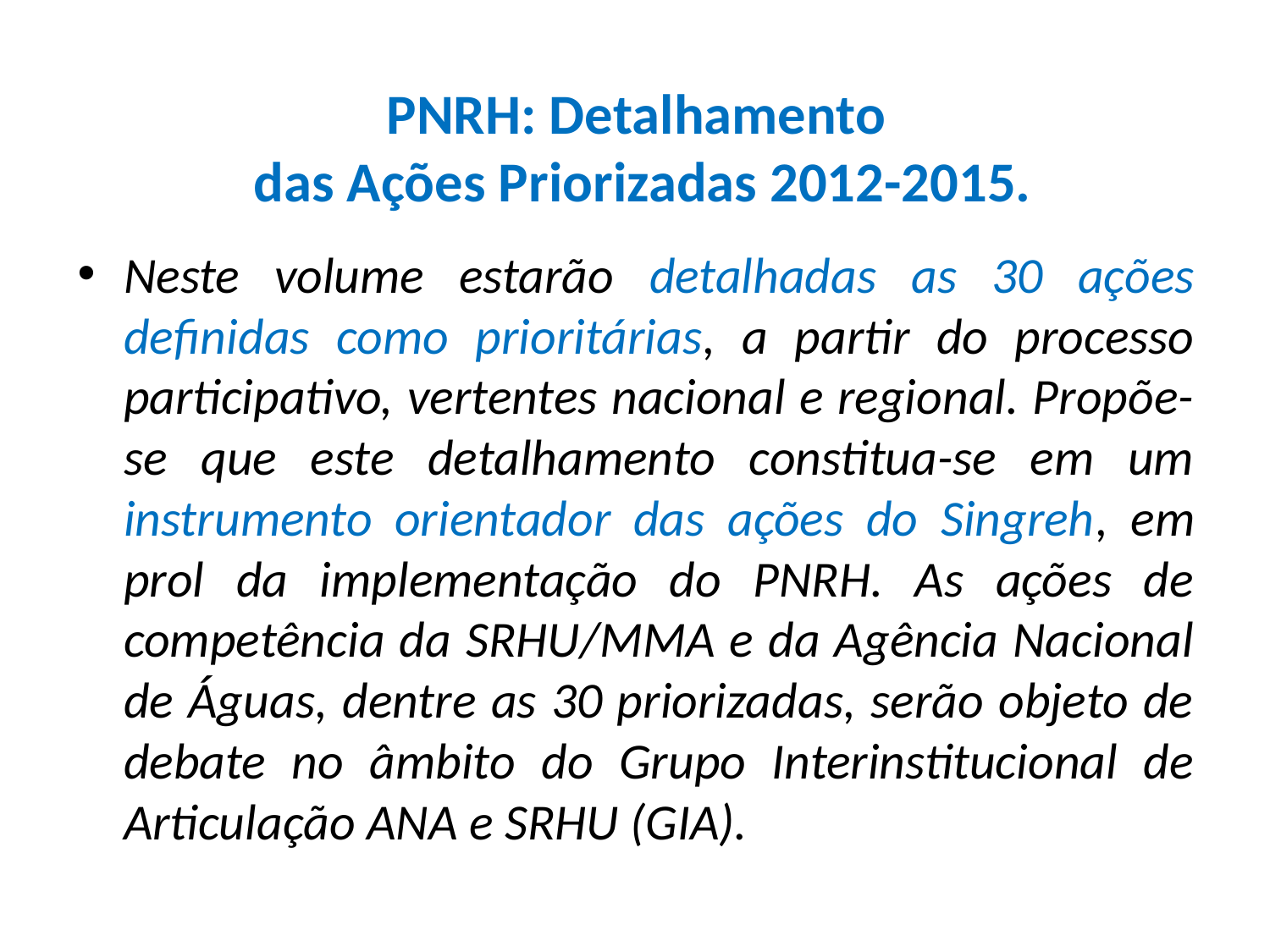

# PNRH: Detalhamento das Ações Priorizadas 2012-2015.
Neste volume estarão detalhadas as 30 ações definidas como prioritárias, a partir do processo participativo, vertentes nacional e regional. Propõe-se que este detalhamento constitua-se em um instrumento orientador das ações do Singreh, em prol da implementação do PNRH. As ações de competência da SRHU/MMA e da Agência Nacional de Águas, dentre as 30 priorizadas, serão objeto de debate no âmbito do Grupo Interinstitucional de Articulação ANA e SRHU (GIA).